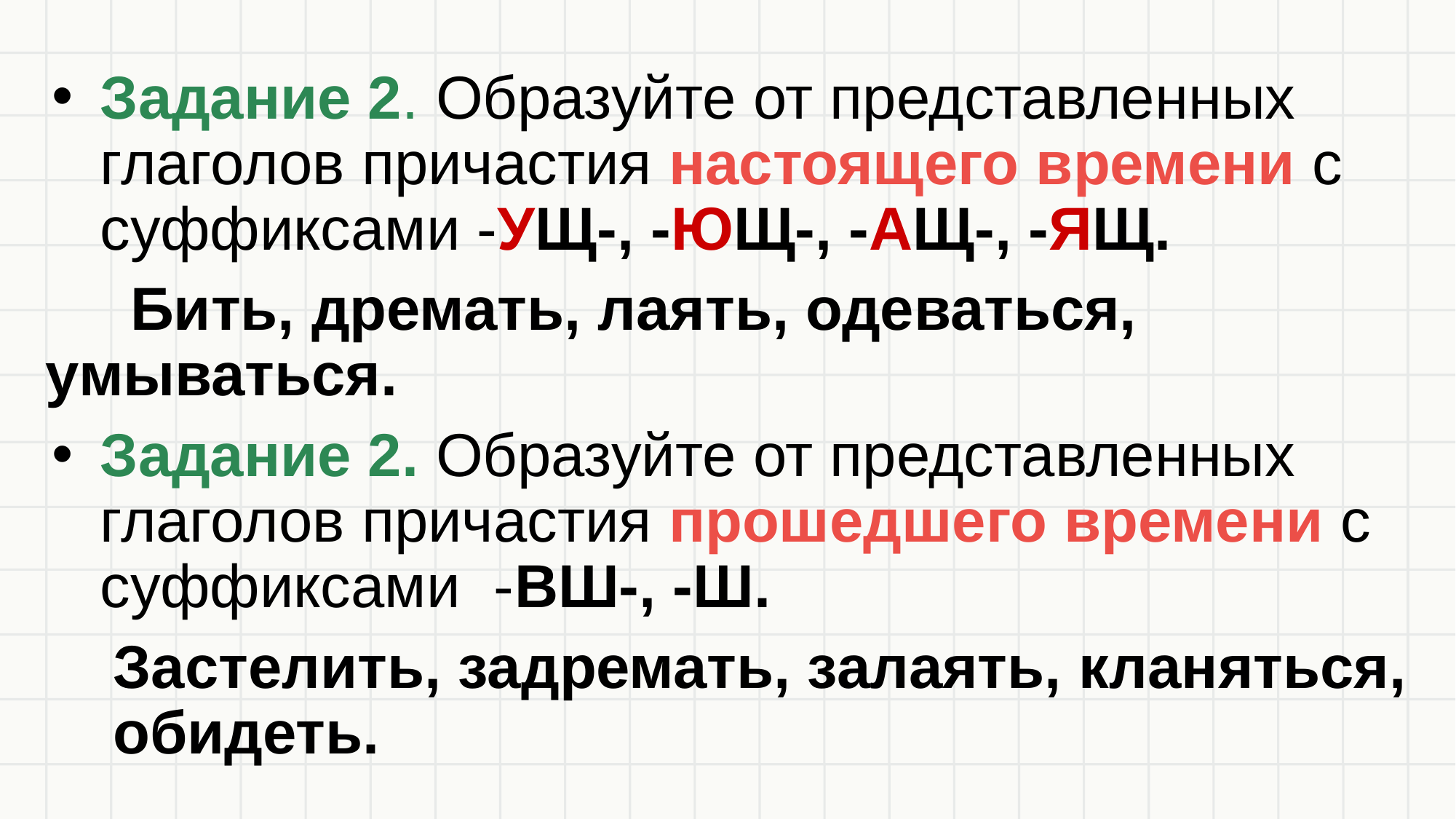

Задание 2. Образуйте от представленных глаголов причастия настоящего времени с суффиксами -УЩ-, -ЮЩ-, -АЩ-, -ЯЩ.
     Бить, дремать, лаять, одеваться, умываться.
Задание 2. Образуйте от представленных глаголов причастия прошедшего времени с суффиксами  -ВШ-, -Ш.
    Застелить, задремать, залаять, кланяться,      обидеть.